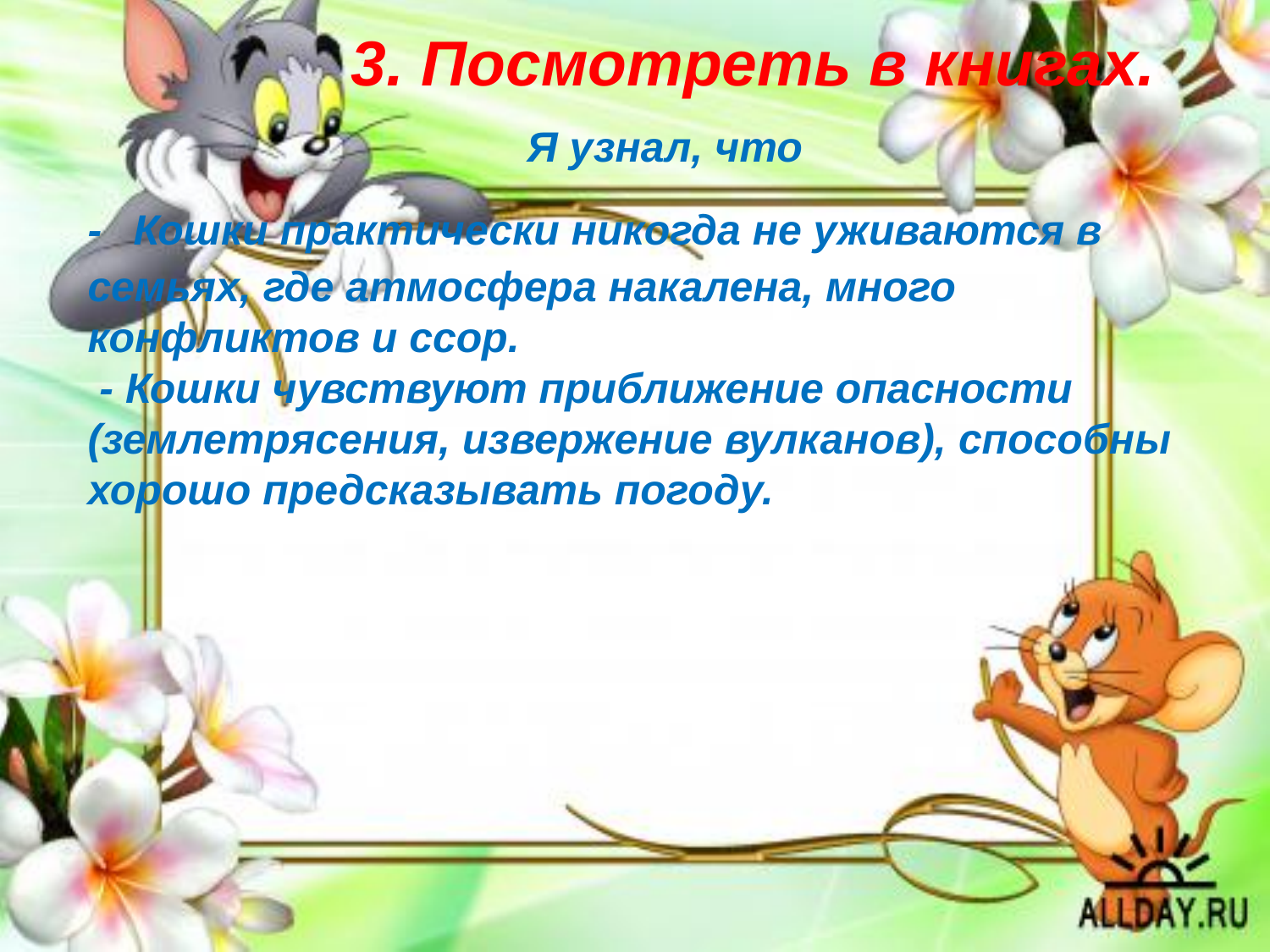

# 3. Посмотреть в книгах. Я узнал, что -  Кошки практически никогда не уживаются в семьях, где атмосфера накалена, много конфликтов и ссор. - Кошки чувствуют приближение опасности (землетрясения, извержение вулканов), способны  хорошо предсказывать погоду.